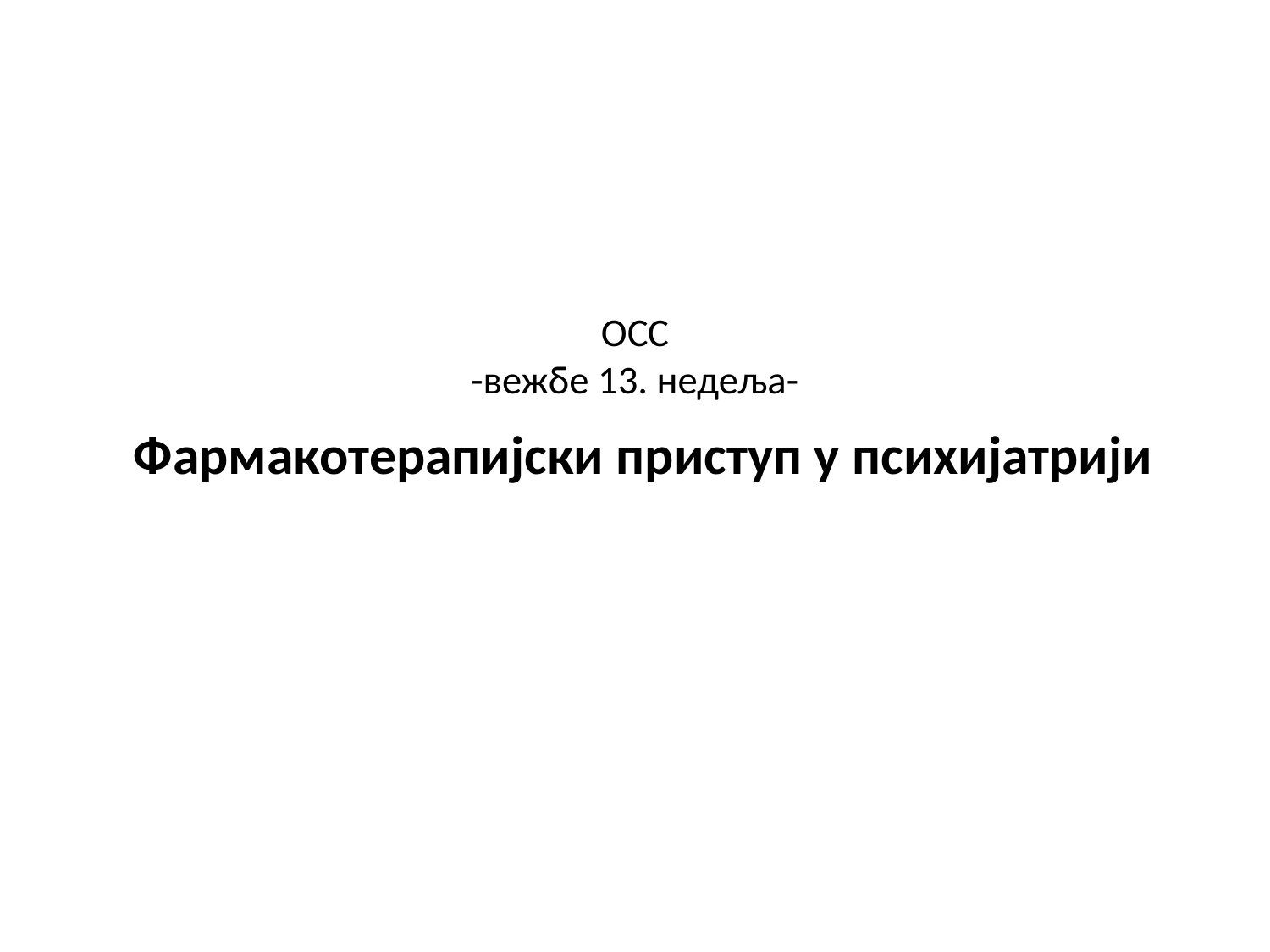

# ОСС -вежбе 13. недеља- Фармакотерапијски приступ у психијатрији